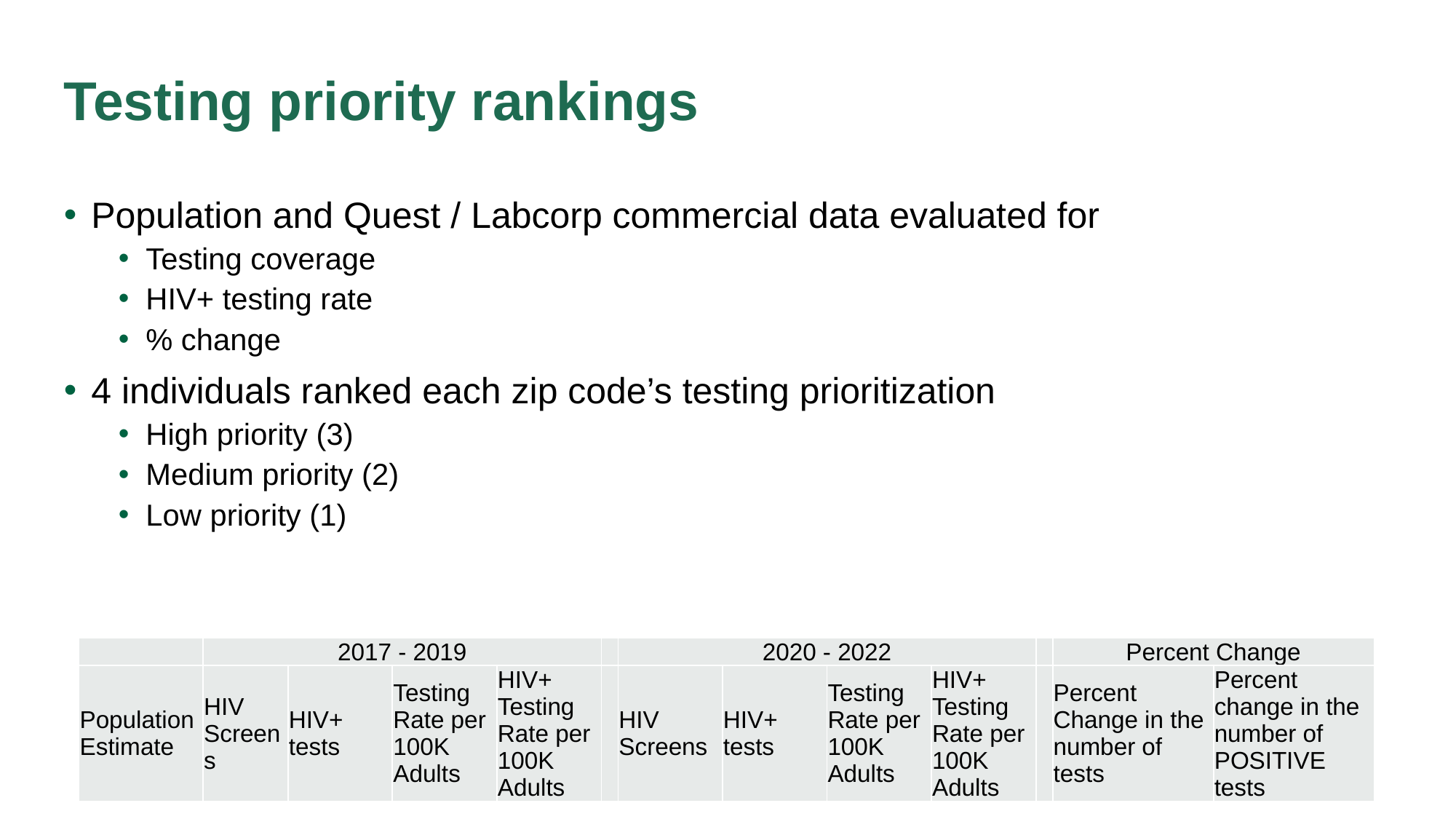

# Testing priority rankings
Population and Quest / Labcorp commercial data evaluated for
Testing coverage
HIV+ testing rate
% change
4 individuals ranked each zip code’s testing prioritization
High priority (3)
Medium priority (2)
Low priority (1)

|  | 2017 - 2019 |  |  |  |  | 2020 - 2022 |  |  |  |  | Percent Change |  |
| --- | --- | --- | --- | --- | --- | --- | --- | --- | --- | --- | --- | --- |
| Population Estimate | HIV Screens | HIV+ tests | Testing Rate per 100K Adults | HIV+ Testing Rate per 100K Adults |  | HIV Screens | HIV+ tests | Testing Rate per 100K Adults | HIV+ Testing Rate per 100K Adults |  | Percent Change in the number of tests | Percent change in the number of POSITIVE tests |